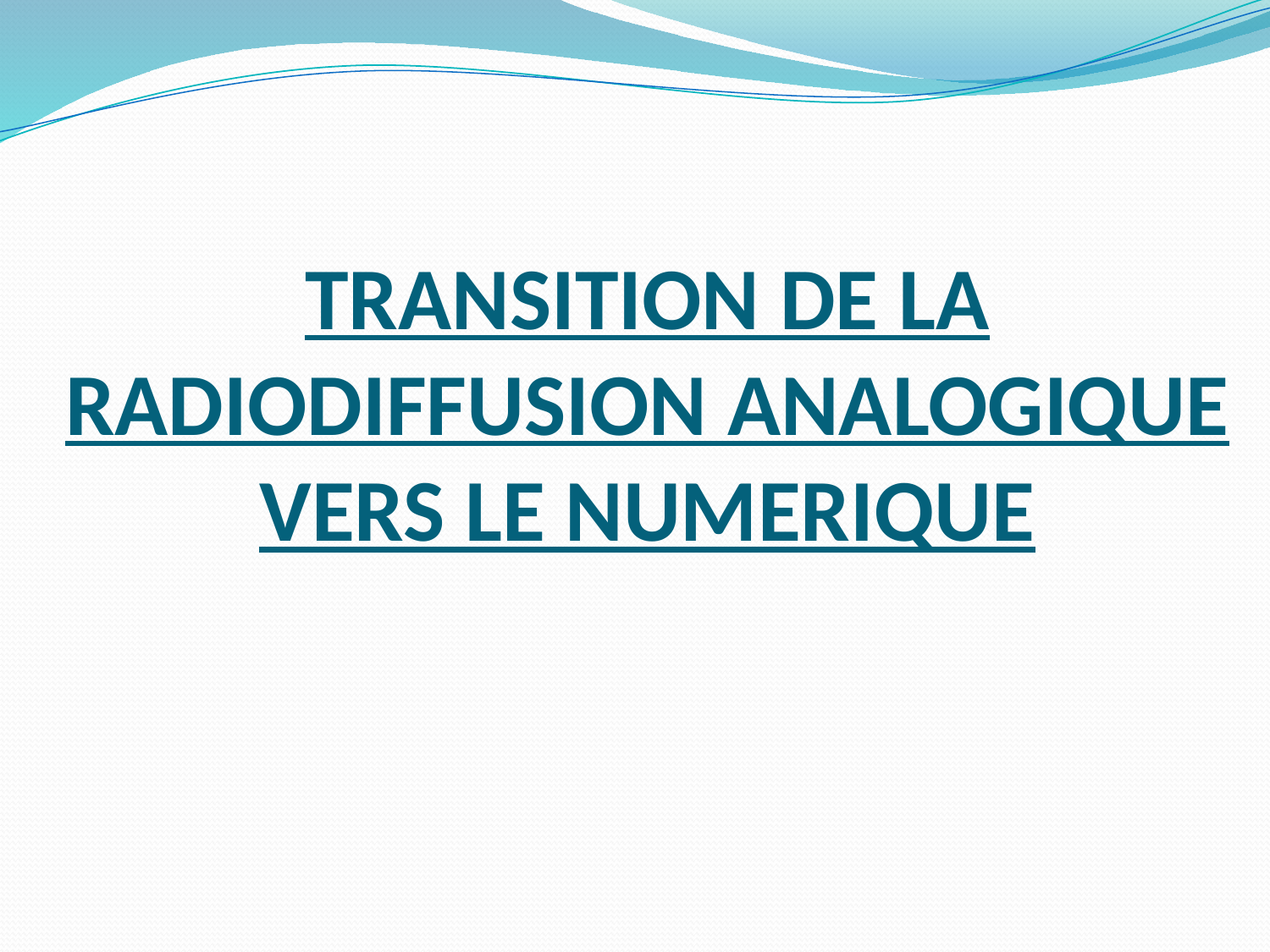

TRANSITION DE LA RADIODIFFUSION ANALOGIQUE VERS LE NUMERIQUE